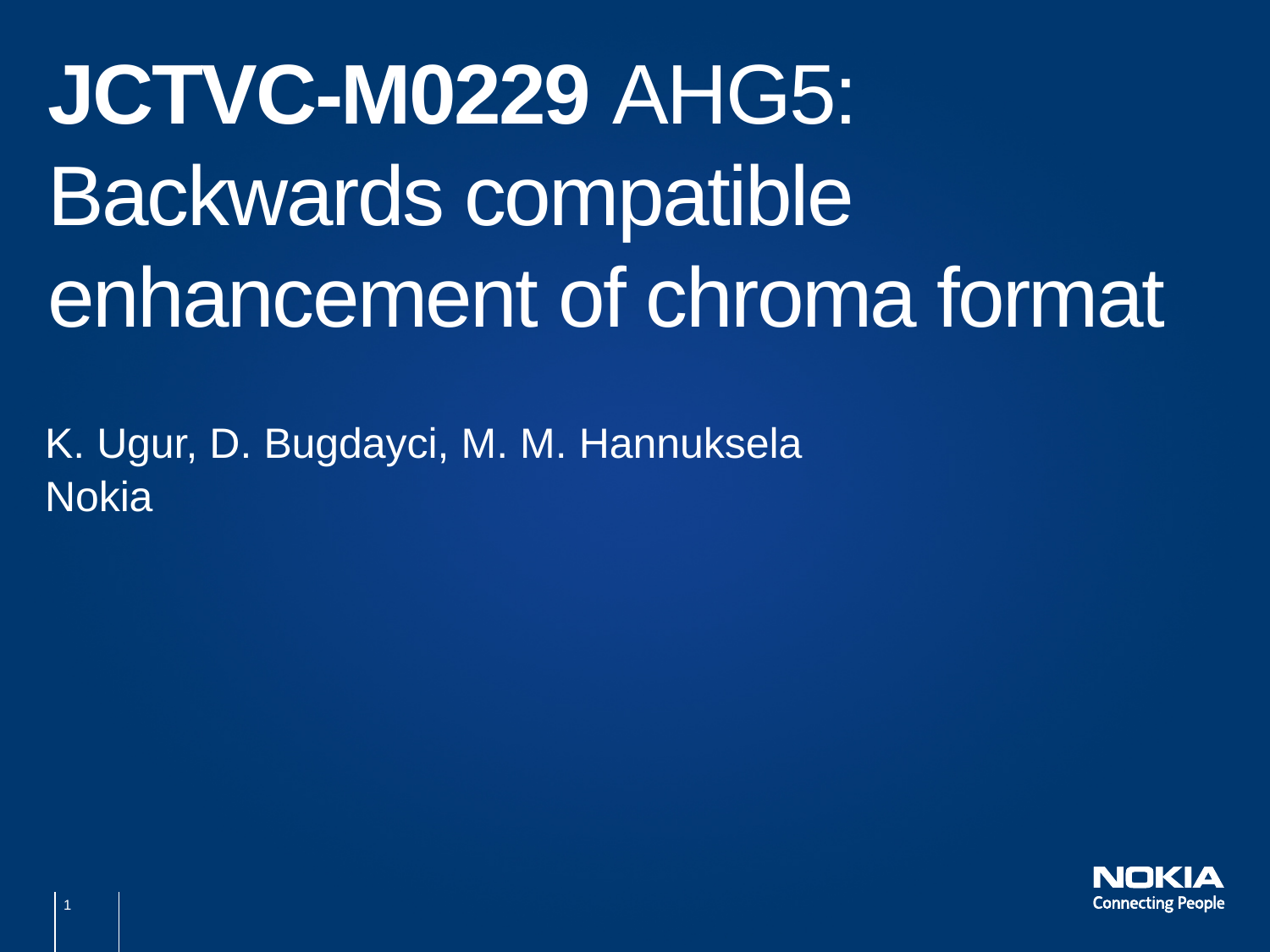

# JCTVC-M0229 AHG5: Backwards compatible enhancement of chroma format
K. Ugur, D. Bugdayci, M. M. Hannuksela
Nokia
1